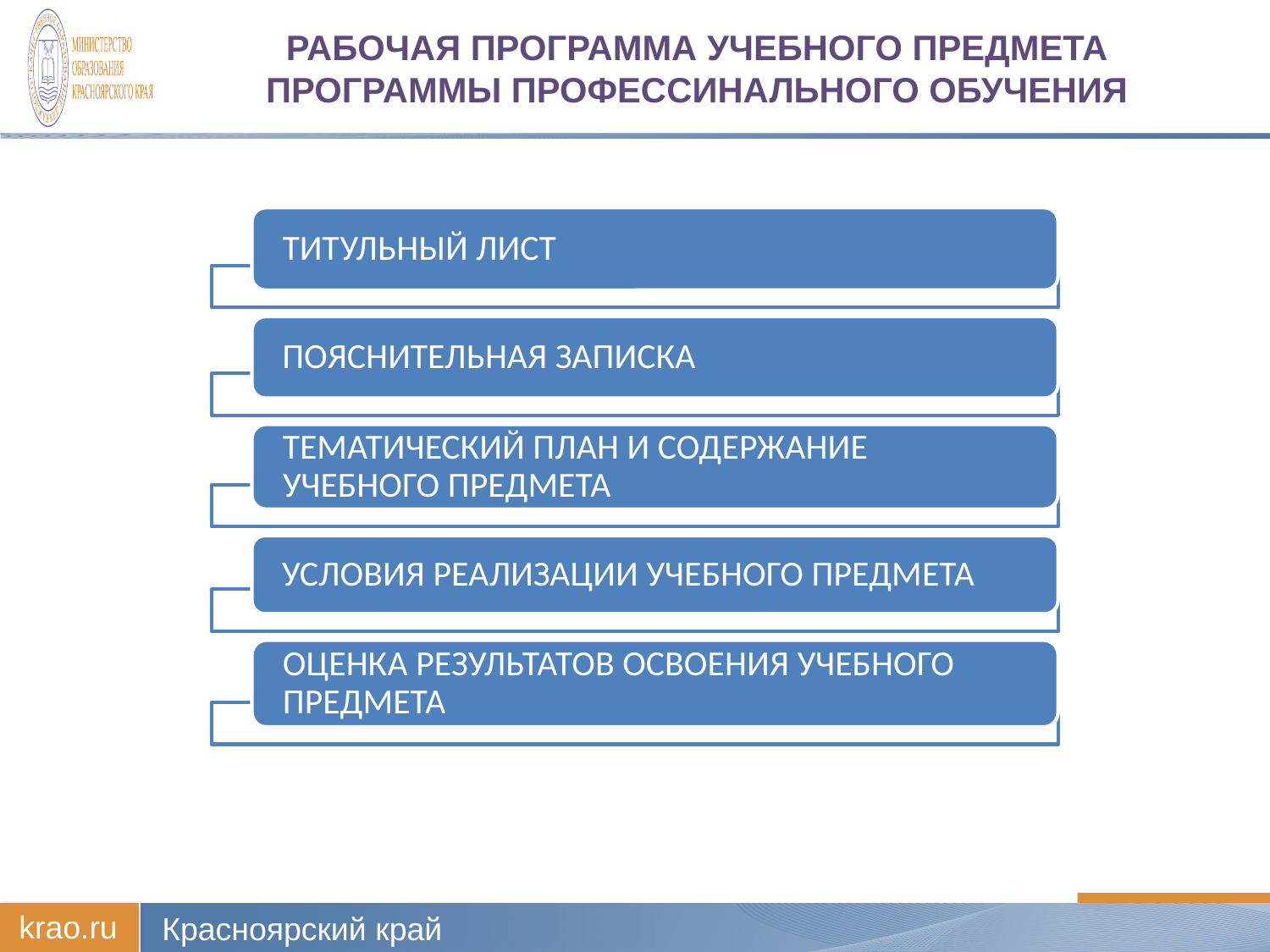

# Рабочая программа учебного предмета ПРОГРАММЫ ПРОФЕССИНАЛЬНОГО ОБУЧЕНИЯ
ТИТУЛЬНЫЙ ЛИСТ
ПОЯСНИТЕЛЬНАЯ ЗАПИСКА
ТЕМАТИЧЕСКИЙ ПЛАН И СОДЕРЖАНИЕ УЧЕБНОГО ПРЕДМЕТА
УСЛОВИЯ РЕАЛИЗАЦИИ УЧЕБНОГО ПРЕДМЕТА
ОЦЕНКА РЕЗУЛЬТАТОВ ОСВОЕНИЯ УЧЕБНОГО ПРЕДМЕТА